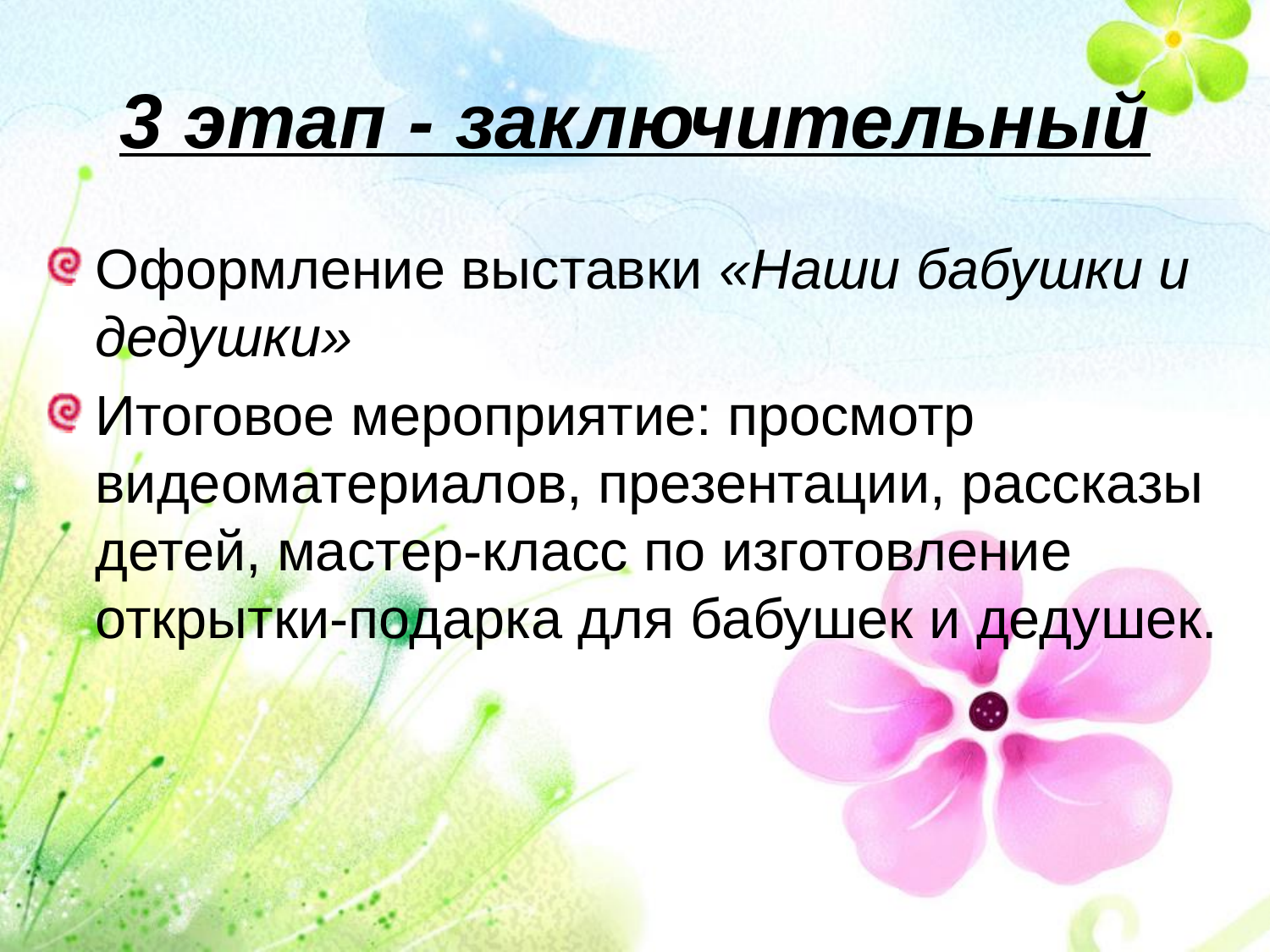

# 3 этап - заключительный
Оформление выставки «Наши бабушки и дедушки»
Итоговое мероприятие: просмотр видеоматериалов, презентации, рассказы детей, мастер-класс по изготовление открытки-подарка для бабушек и дедушек.